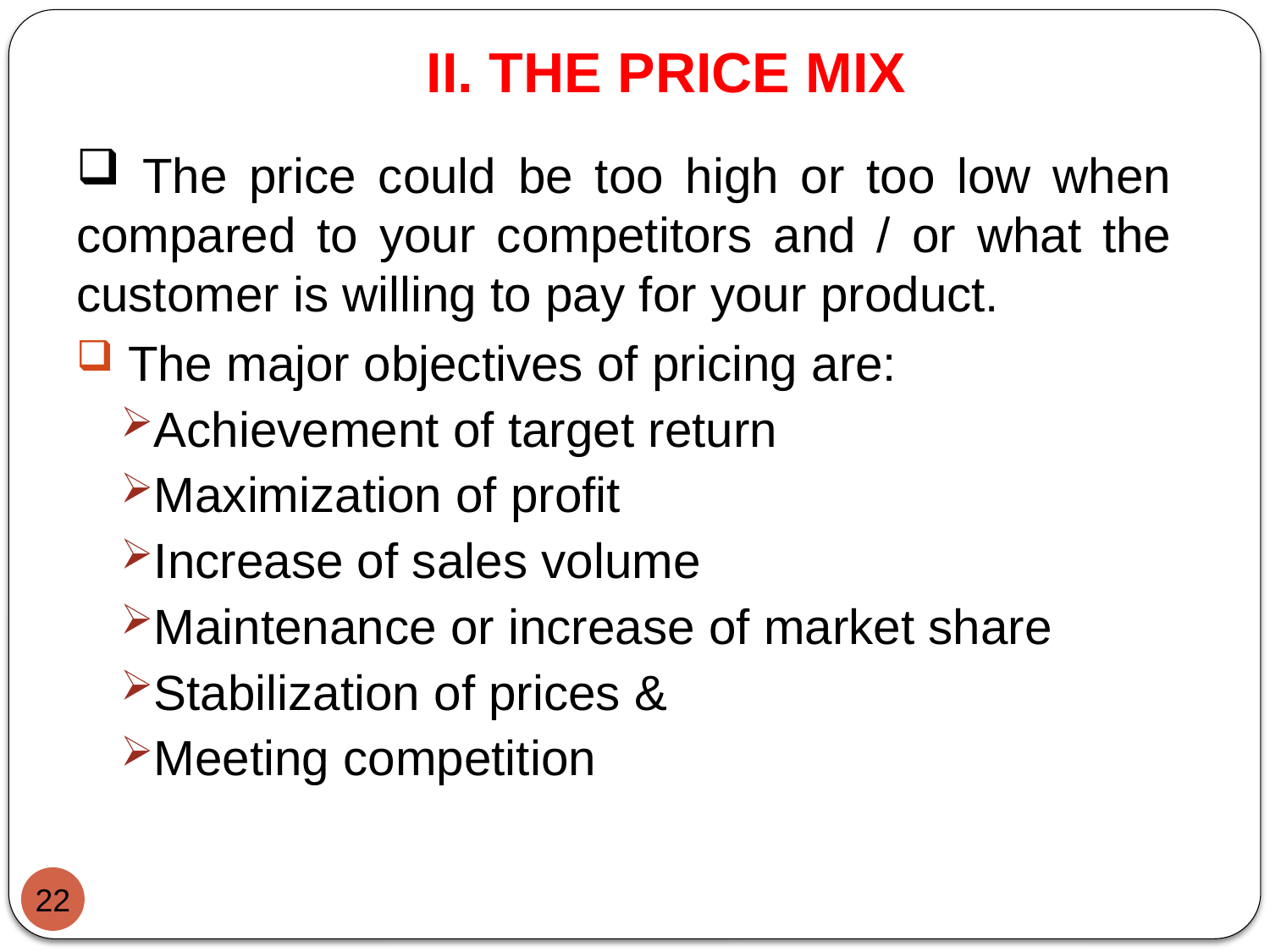

# II. THE PRICE MIX
 The price could be too high or too low when compared to your competitors and / or what the customer is willing to pay for your product.
 The major objectives of pricing are:
Achievement of target return
Maximization of profit
Increase of sales volume
Maintenance or increase of market share
Stabilization of prices &
Meeting competition

22